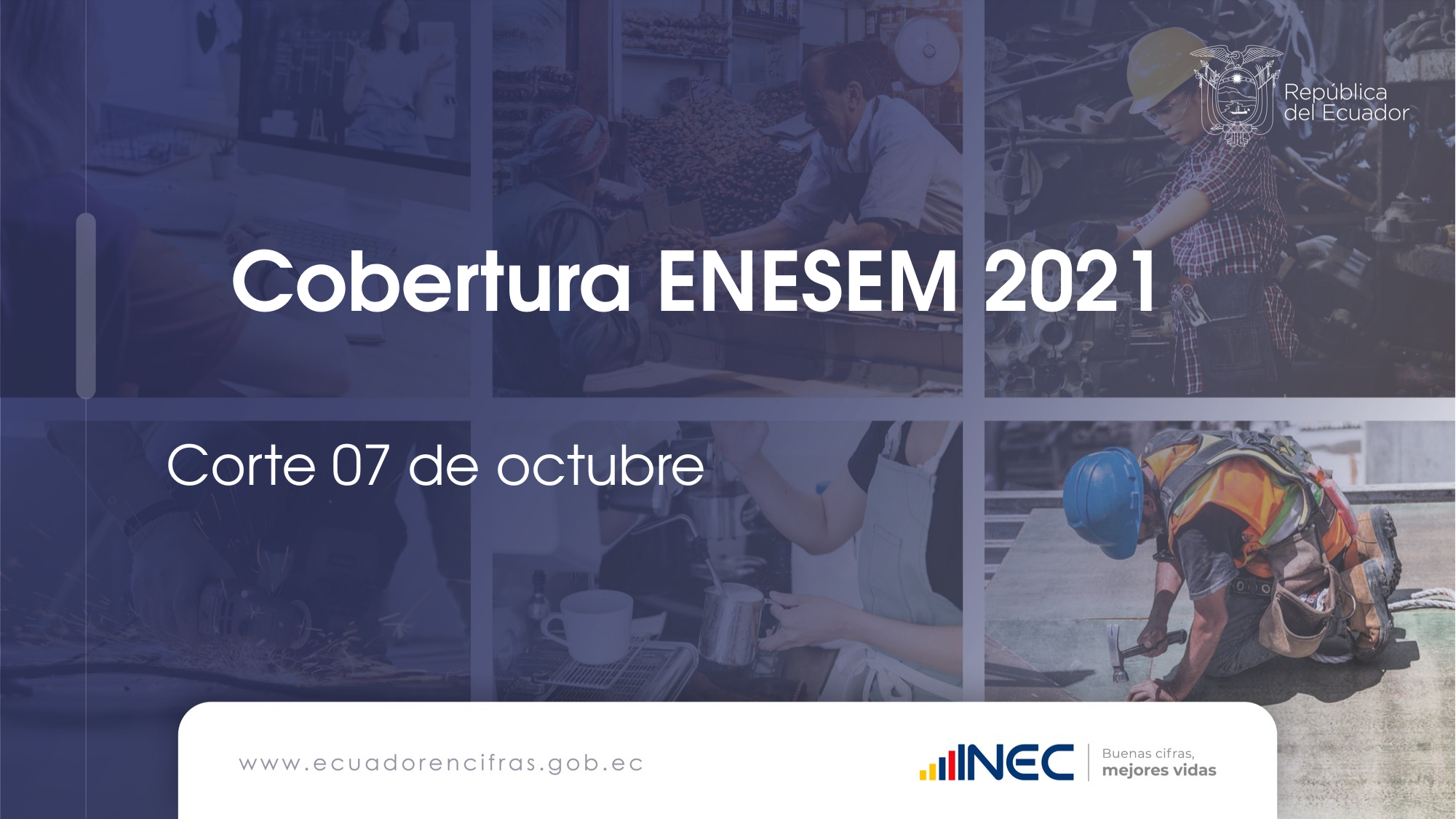

# Cobertura ENESEM 2021
Corte 07 de octubre